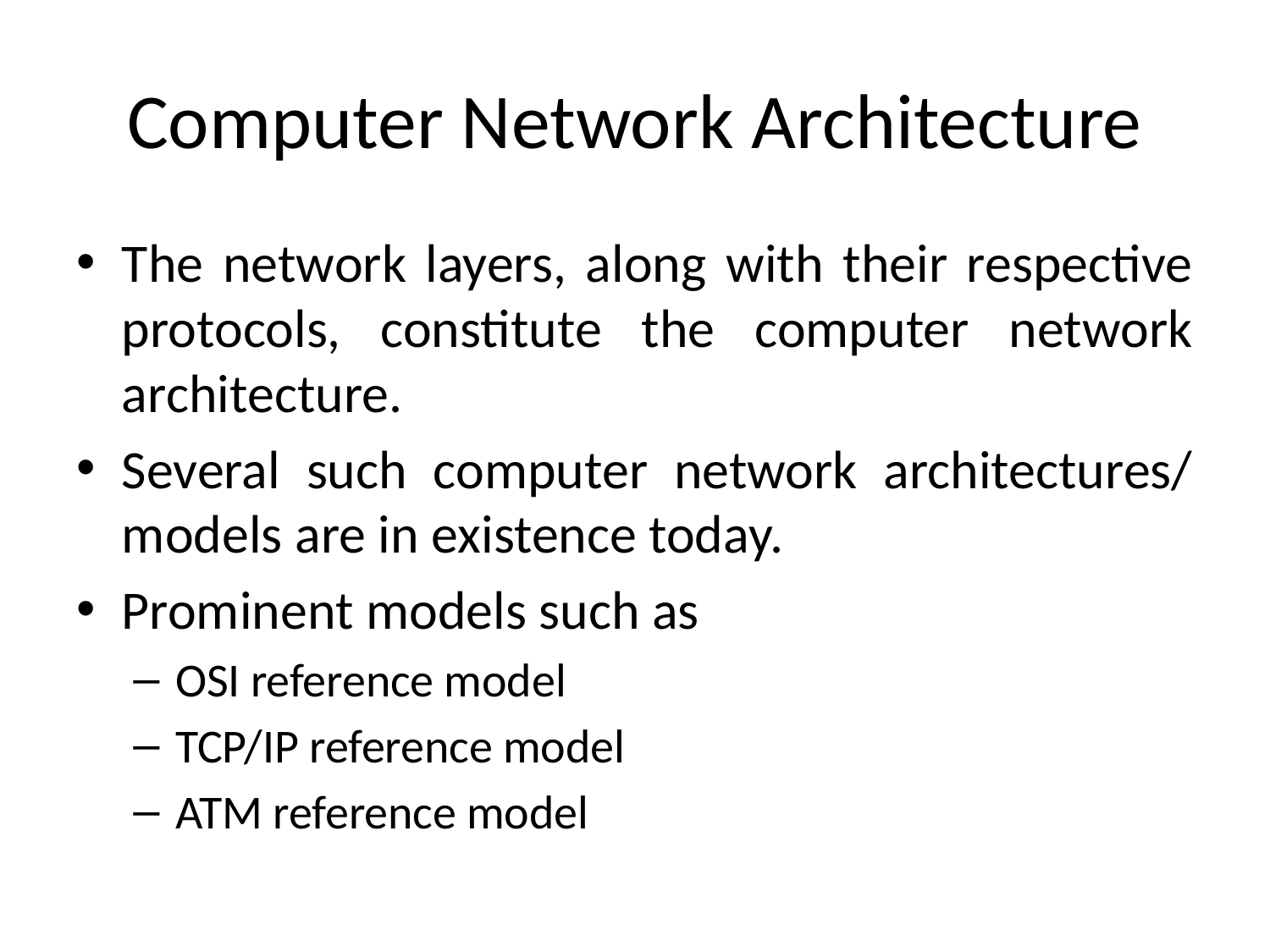

# Computer Network Architecture
The network layers, along with their respective protocols, constitute the computer network architecture.
Several such computer network architectures/ models are in existence today.
Prominent models such as
OSI reference model
TCP/IP reference model
ATM reference model